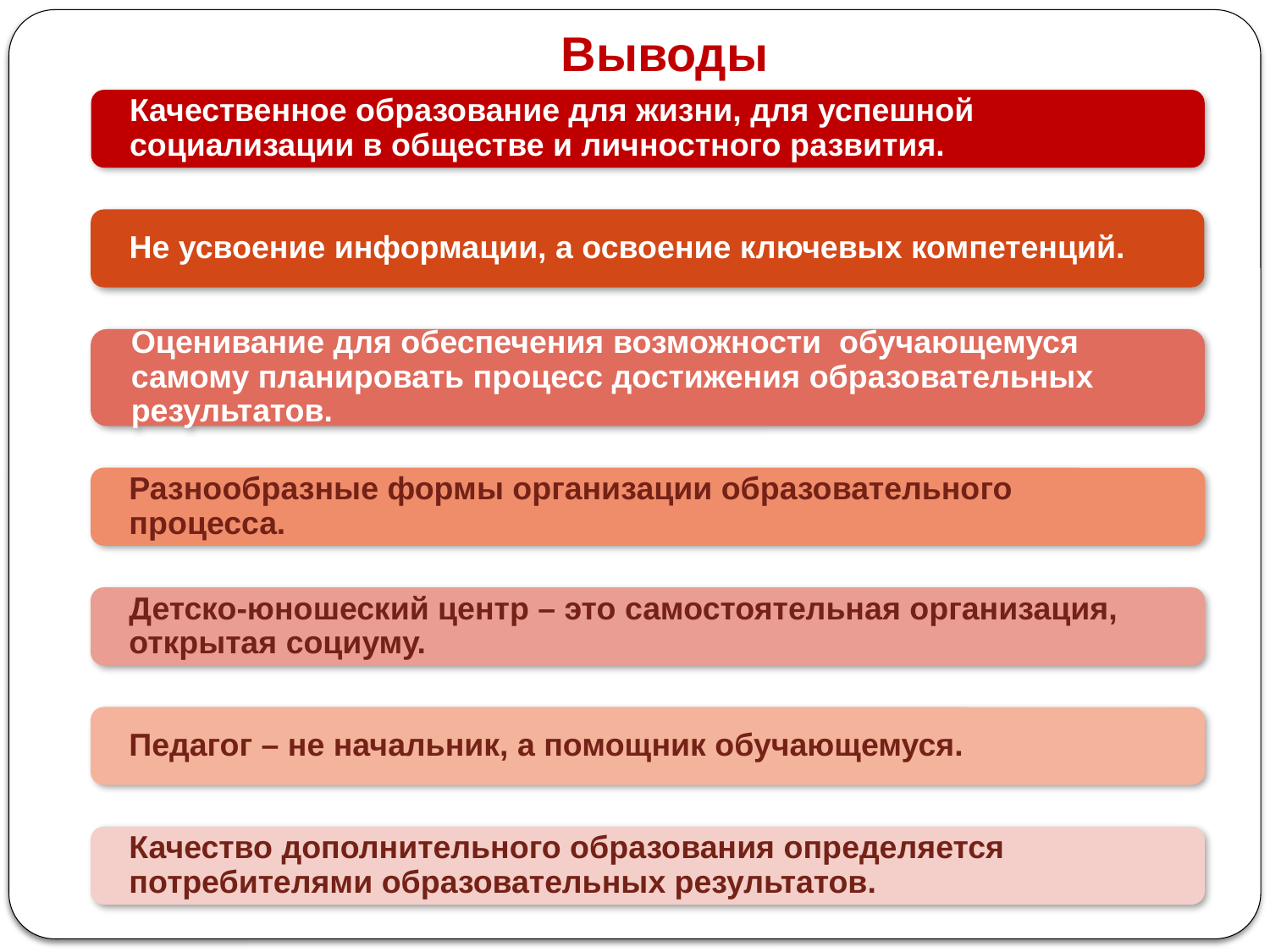

# Выводы
Качественное образование для жизни, для успешной социализации в обществе и личностного развития.
Не усвоение информации, а освоение ключевых компетенций.
Оценивание для обеспечения возможности  обучающемуся самому планировать процесс достижения образовательных результатов.
Разнообразные формы организации образовательного процесса.
Детско-юношеский центр – это самостоятельная организация, открытая социуму.
Педагог – не начальник, а помощник обучающемуся.
Качество дополнительного образования определяется потребителями образовательных результатов.